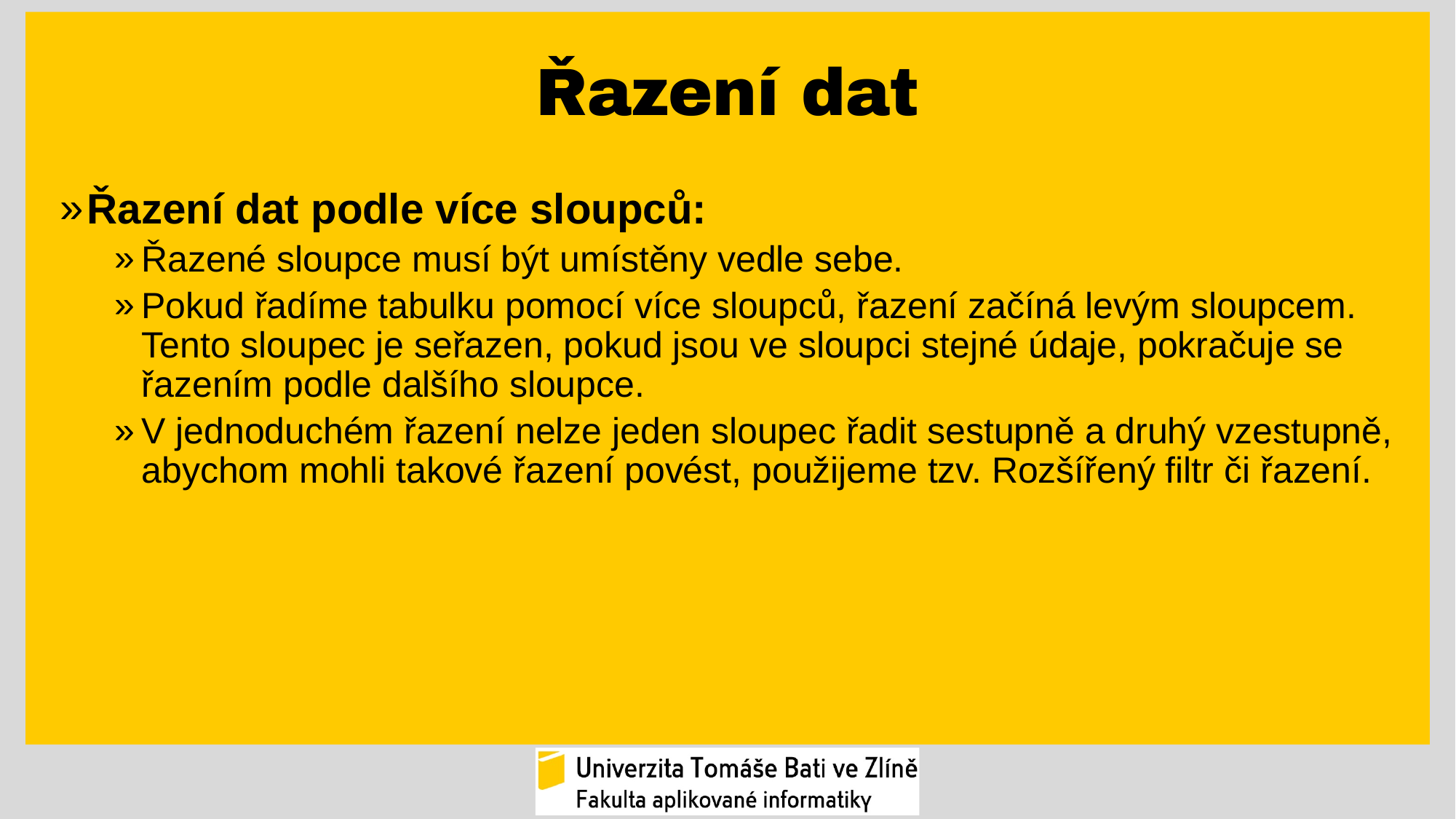

# Řazení dat
Řazení dat podle více sloupců:
Řazené sloupce musí být umístěny vedle sebe.
Pokud řadíme tabulku pomocí více sloupců, řazení začíná levým sloupcem. Tento sloupec je seřazen, pokud jsou ve sloupci stejné údaje, pokračuje se řazením podle dalšího sloupce.
V jednoduchém řazení nelze jeden sloupec řadit sestupně a druhý vzestupně, abychom mohli takové řazení povést, použijeme tzv. Rozšířený filtr či řazení.